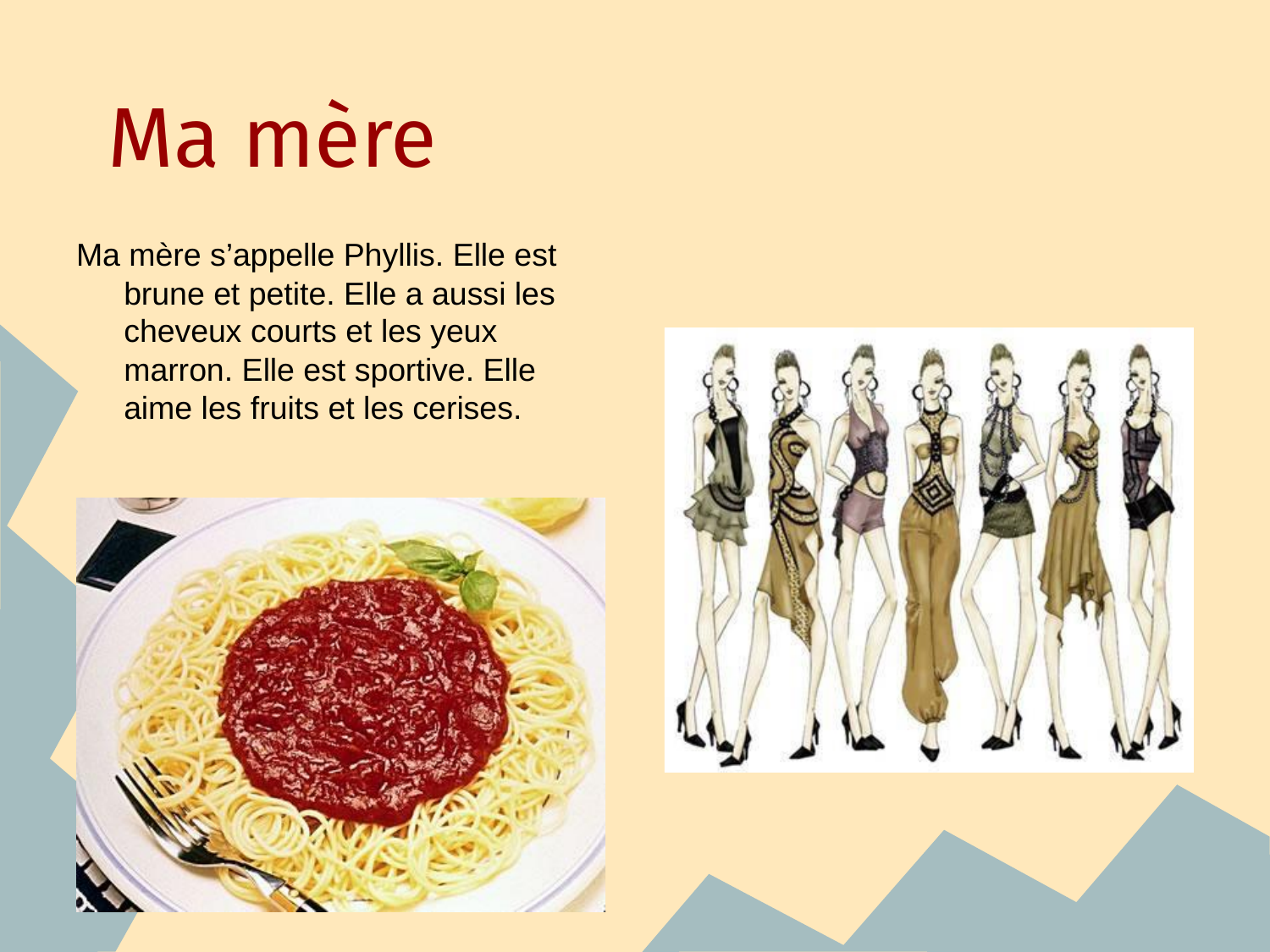

# Ma mère
Ma mère s’appelle Phyllis. Elle est brune et petite. Elle a aussi les cheveux courts et les yeux marron. Elle est sportive. Elle aime les fruits et les cerises.